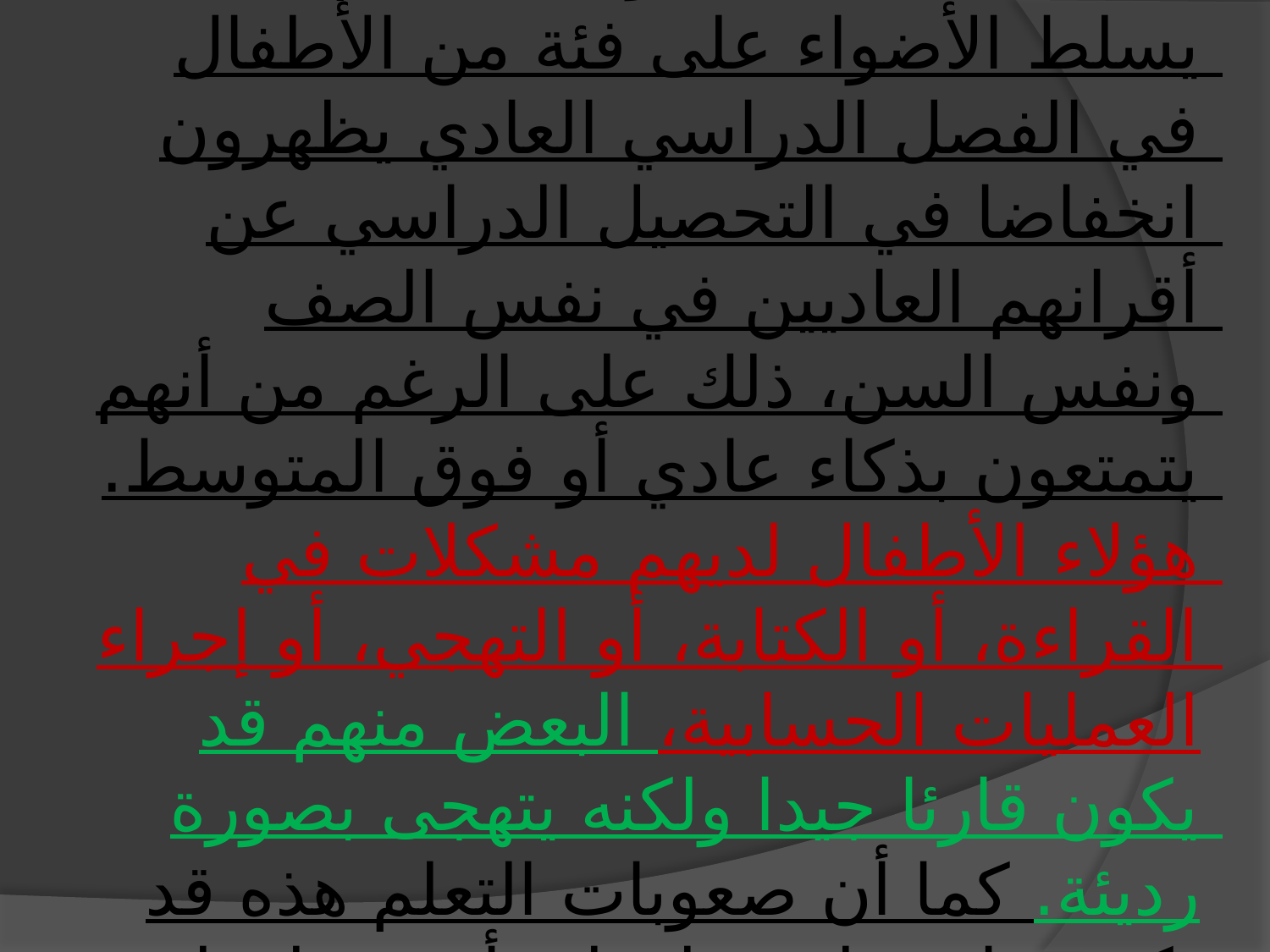

# المتأمل لمجال صعوبات التعلم يجد أنه يسلط الأضواء على فئة من الأطفال في الفصل الدراسي العادي يظهرون انخفاضا في التحصيل الدراسي عن أقرانهم العاديين في نفس الصف ونفس السن، ذلك على الرغم من أنهم يتمتعون بذكاء عادي أو فوق المتوسط. هؤلاء الأطفال لديهم مشكلات في القراءة، أو الكتابة، أو التهجي، أو إجراء العمليات الحسابية، البعض منهم قد يكون قارئا جيدا ولكنه يتهجى بصورة رديئة. كما أن صعوبات التعلم هذه قد تكون ذات طبيعة لفظية أو غير لفظية.